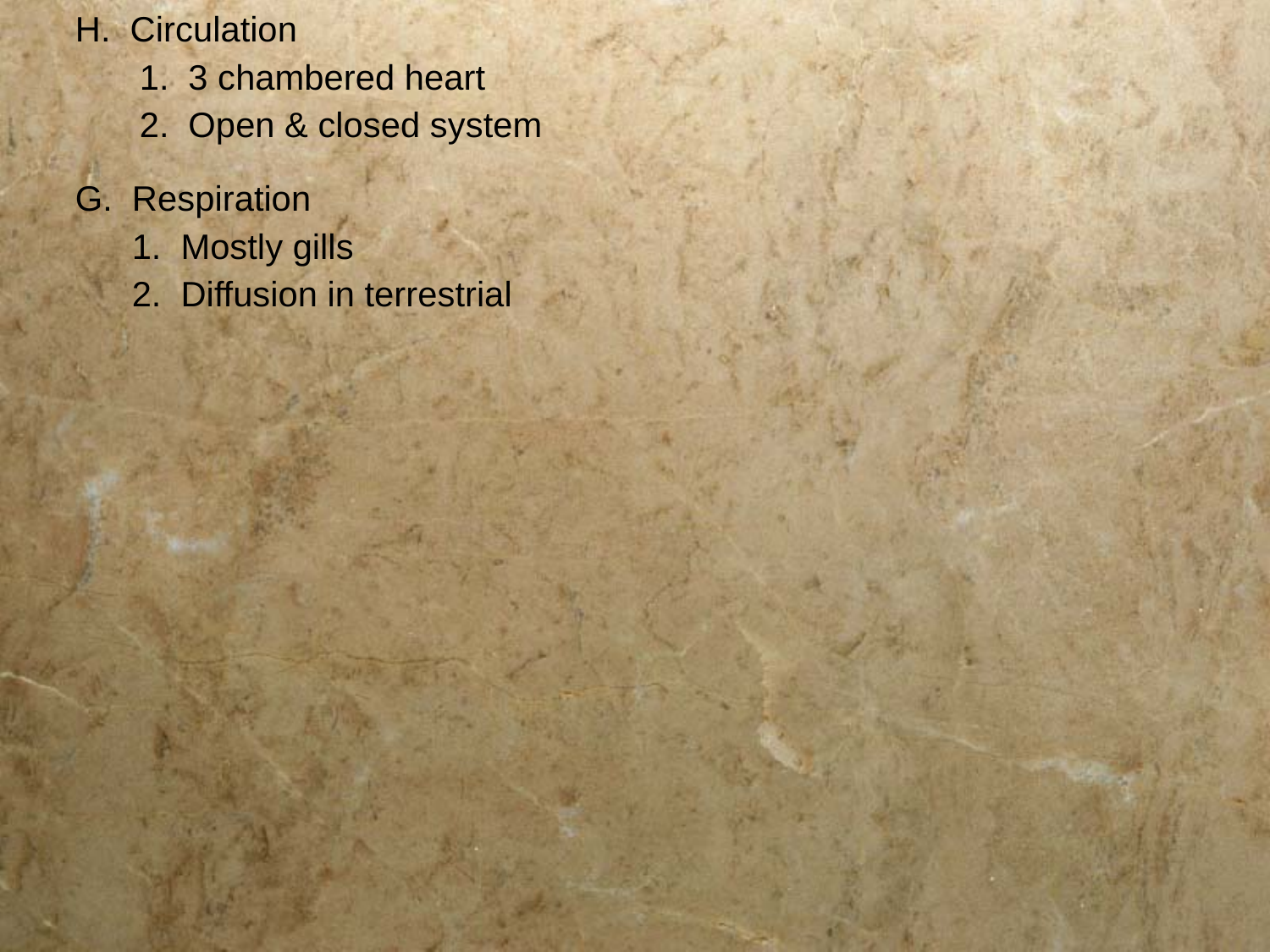

H.  Circulation
		1.  3 chambered heart
		2.  Open & closed system
	G.  Respiration
		1.  Mostly gills
		2.  Diffusion in terrestrial